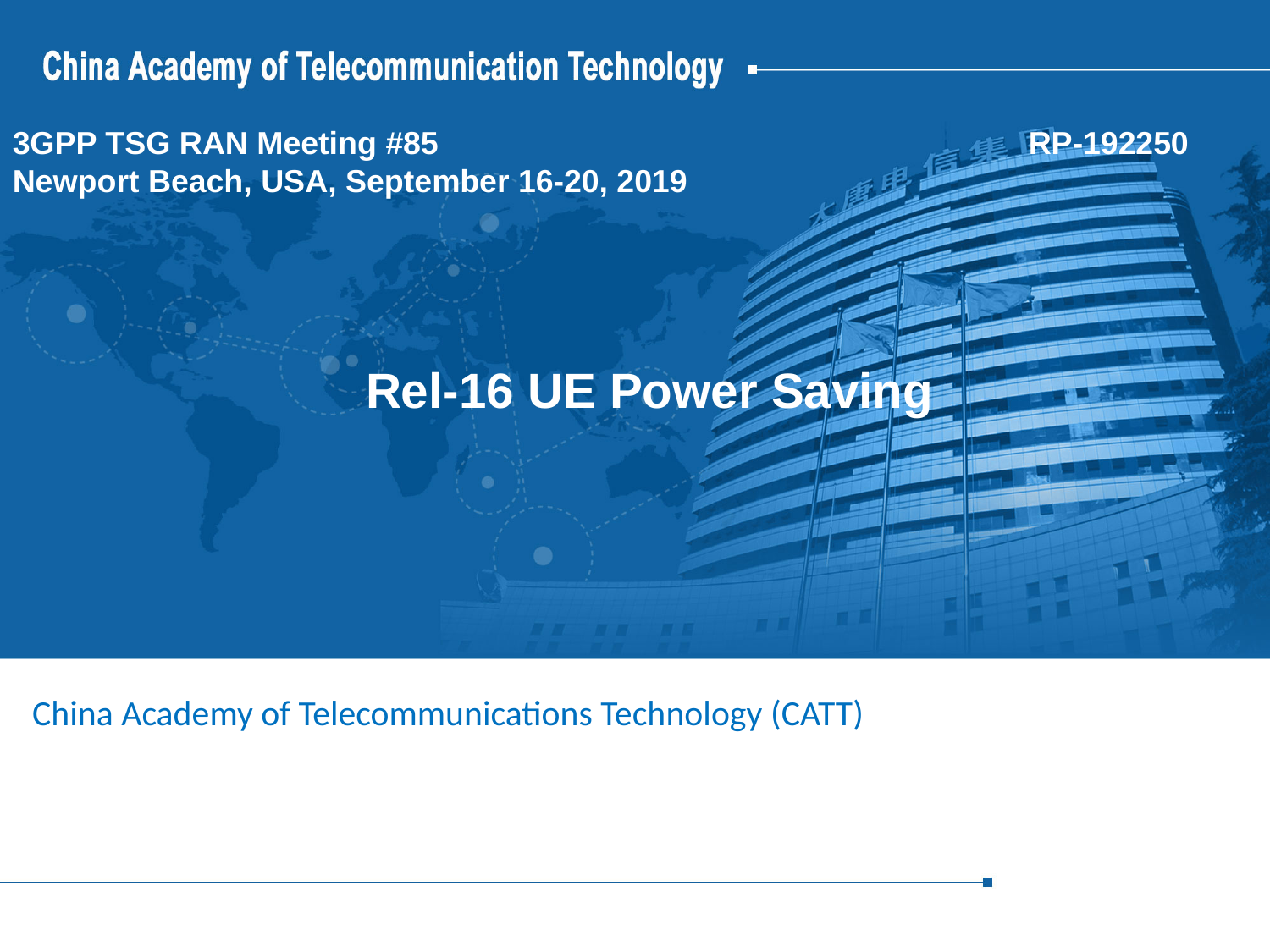

3GPP TSG RAN Meeting #85					RP-192250
Newport Beach, USA, September 16-20, 2019
# Rel-16 UE Power Saving
China Academy of Telecommunications Technology (CATT)